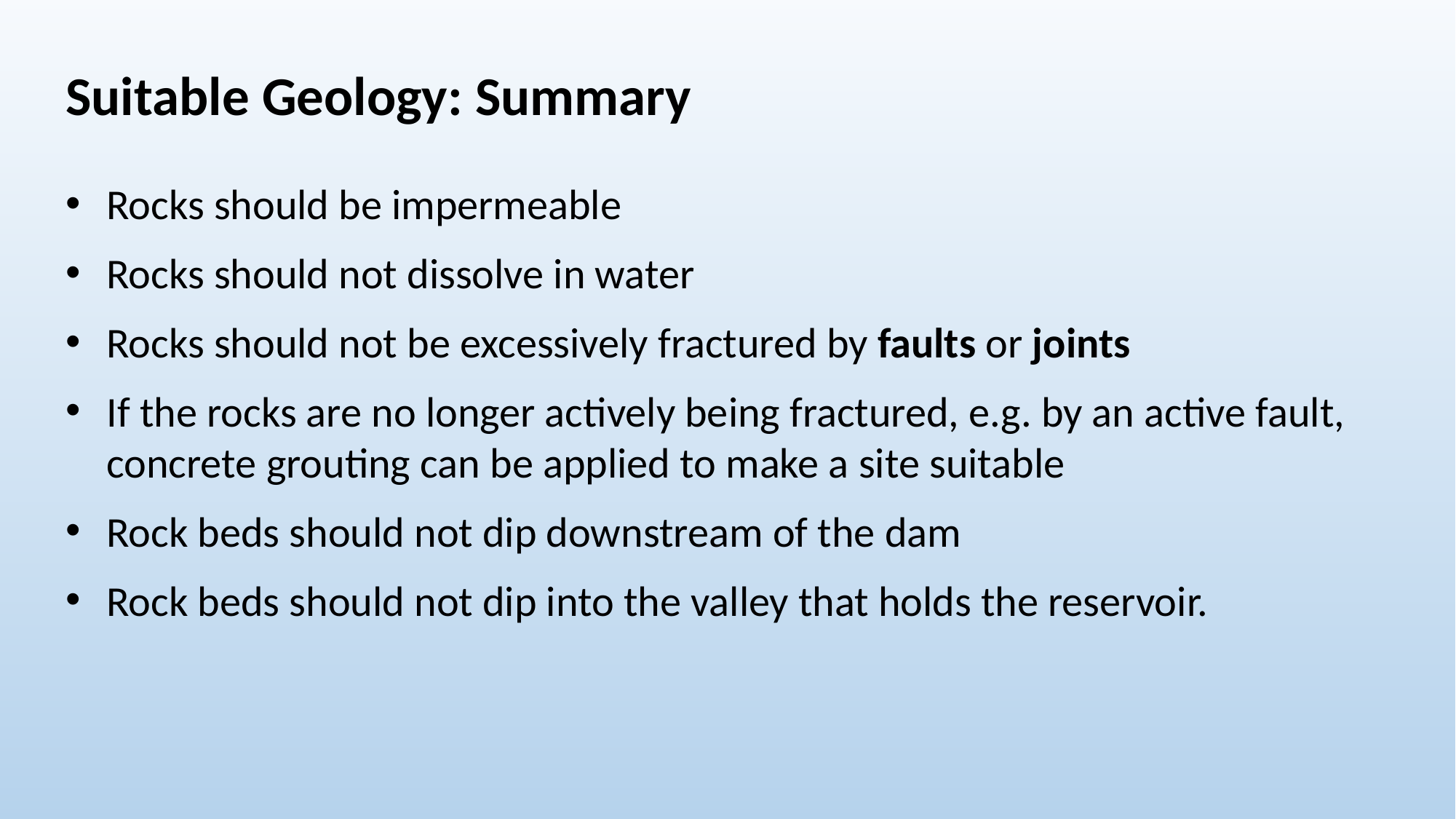

Suitable Geology: Summary

Rocks should be impermeable
Rocks should not dissolve in water
Rocks should not be excessively fractured by faults or joints
If the rocks are no longer actively being fractured, e.g. by an active fault, concrete grouting can be applied to make a site suitable
Rock beds should not dip downstream of the dam
Rock beds should not dip into the valley that holds the reservoir.